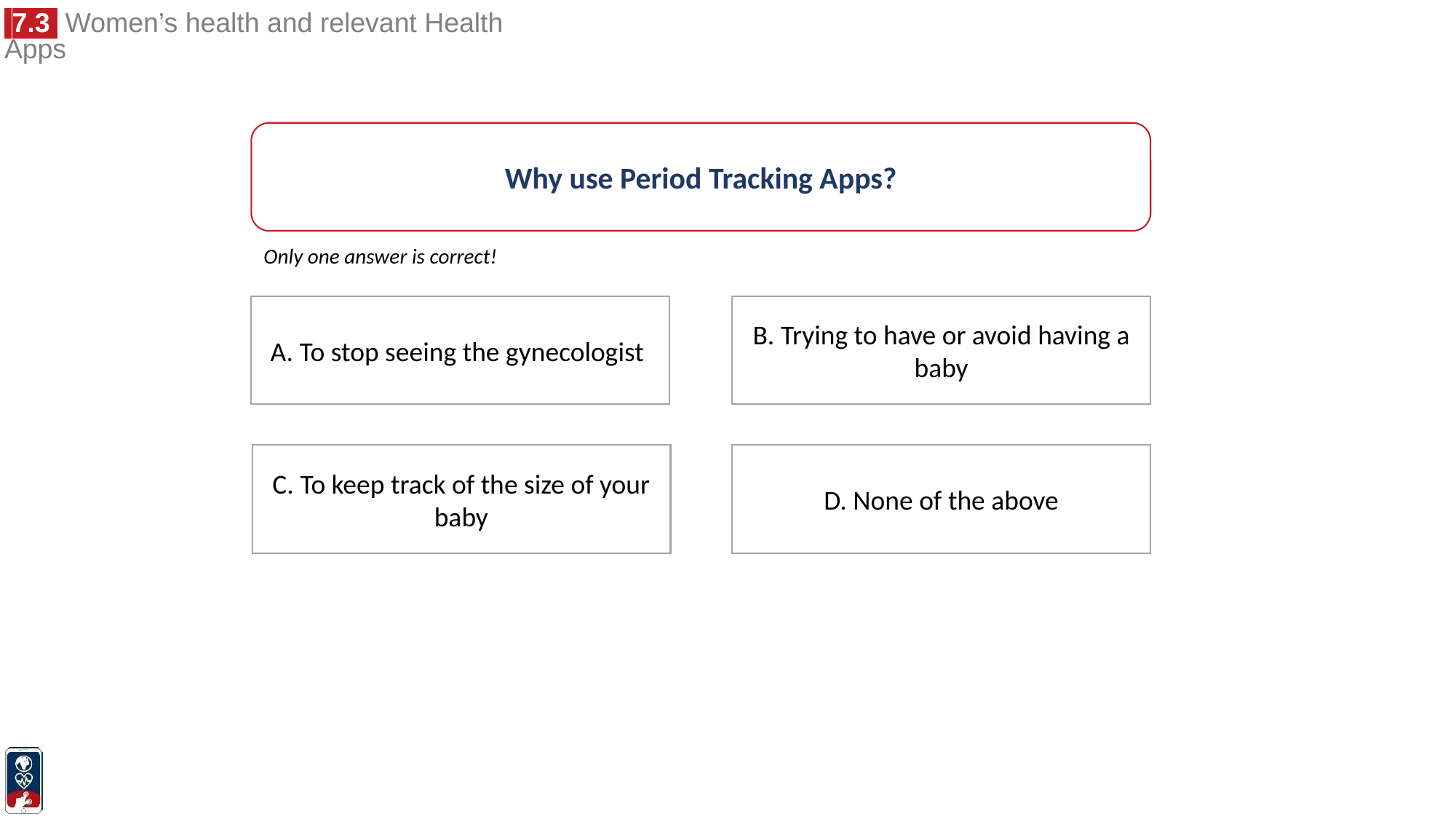

Why use Period Tracking Apps?
Only one answer is correct!
A. To stop seeing the gynecologist
B. Trying to have or avoid having a baby
C. To keep track of the size of your baby
D. None of the above